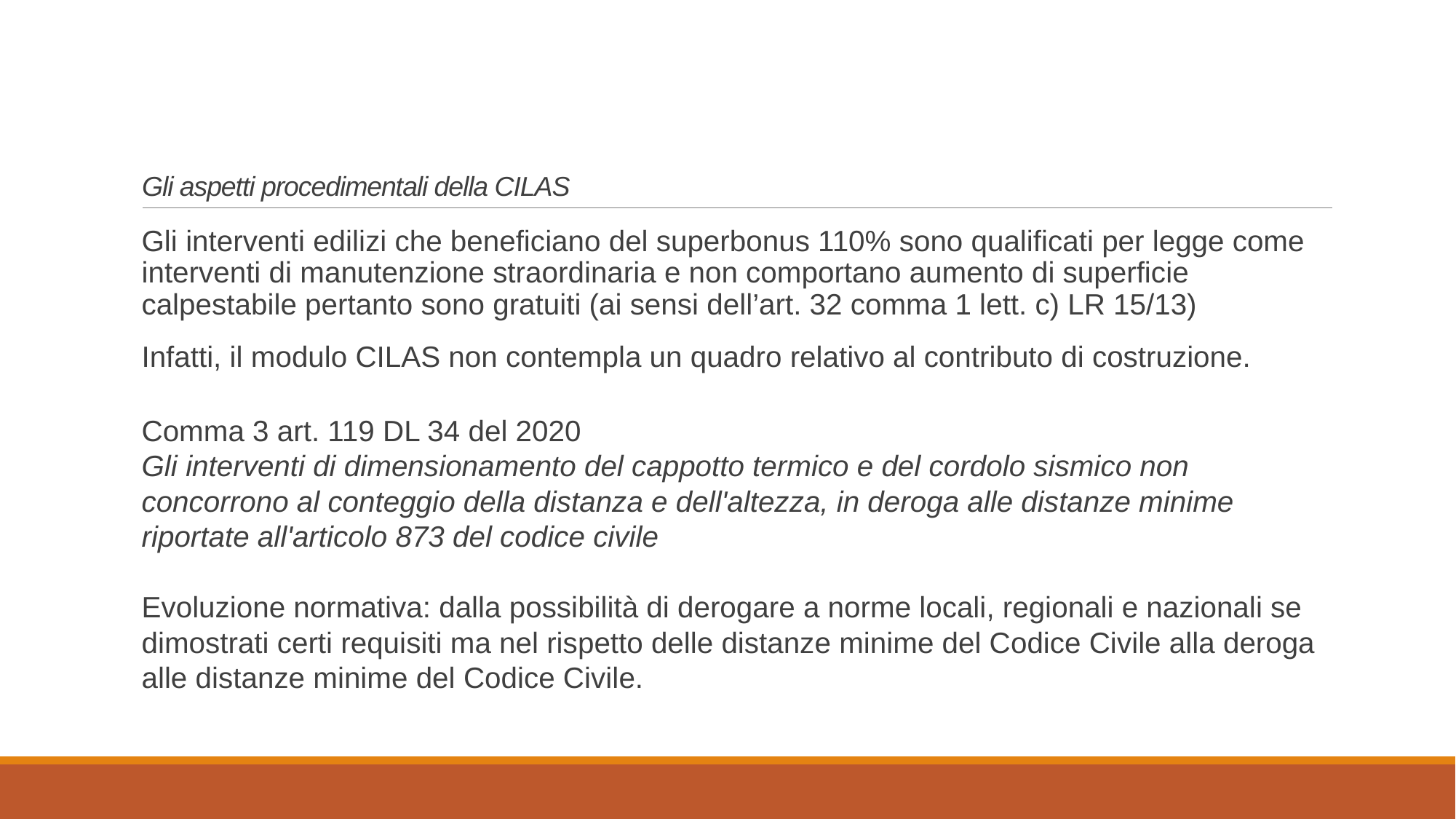

# Gli aspetti procedimentali della CILAS
Gli interventi edilizi che beneficiano del superbonus 110% sono qualificati per legge come interventi di manutenzione straordinaria e non comportano aumento di superficie calpestabile pertanto sono gratuiti (ai sensi dell’art. 32 comma 1 lett. c) LR 15/13)
Infatti, il modulo CILAS non contempla un quadro relativo al contributo di costruzione.

Comma 3 art. 119 DL 34 del 2020
Gli interventi di dimensionamento del cappotto termico e del cordolo sismico non concorrono al conteggio della distanza e dell'altezza, in deroga alle distanze minime riportate all'articolo 873 del codice civile

Evoluzione normativa: dalla possibilità di derogare a norme locali, regionali e nazionali se dimostrati certi requisiti ma nel rispetto delle distanze minime del Codice Civile alla deroga alle distanze minime del Codice Civile.